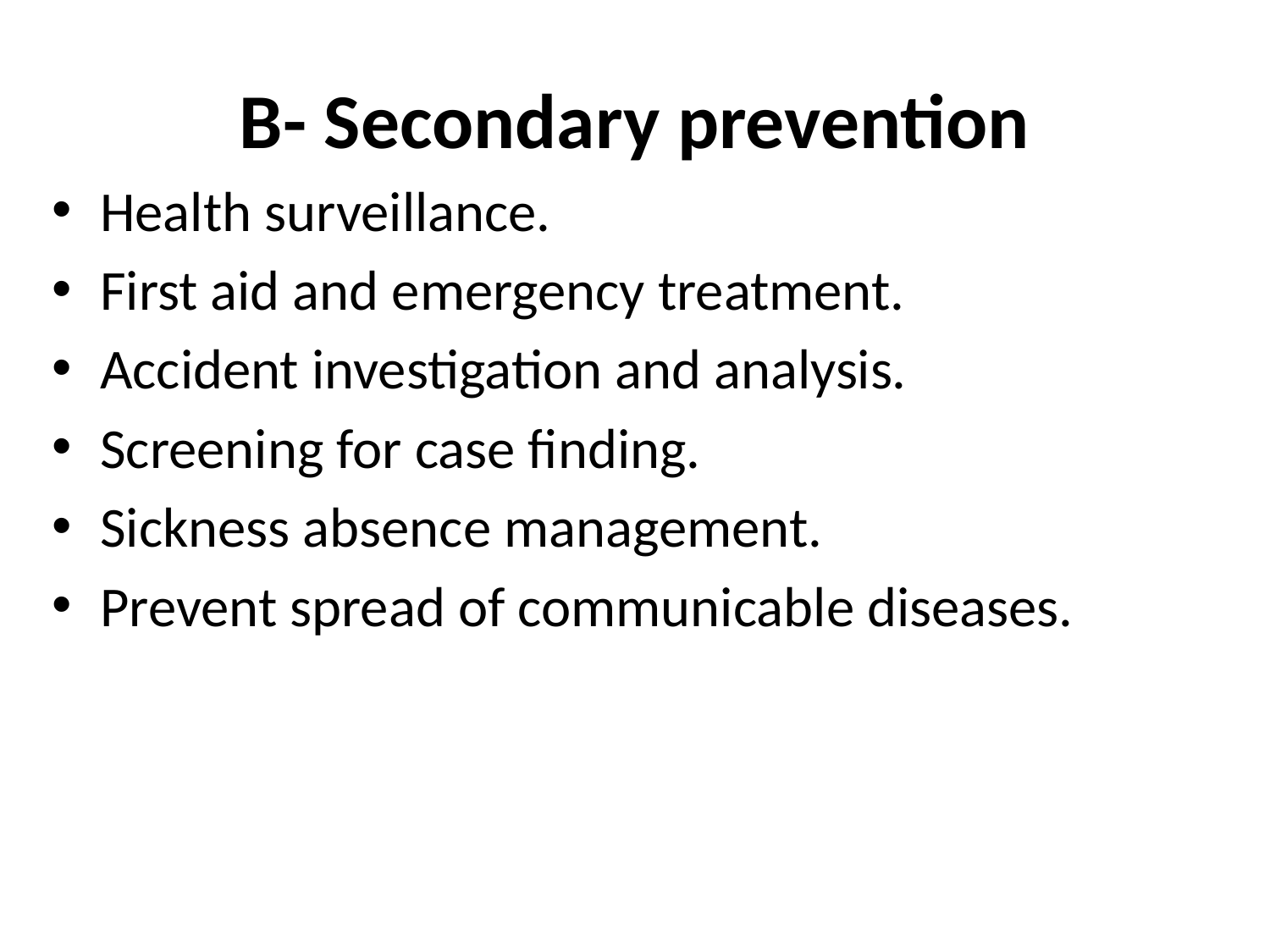

# B- Secondary prevention
Health surveillance.
First aid and emergency treatment.
Accident investigation and analysis.
Screening for case finding.
Sickness absence management.
Prevent spread of communicable diseases.